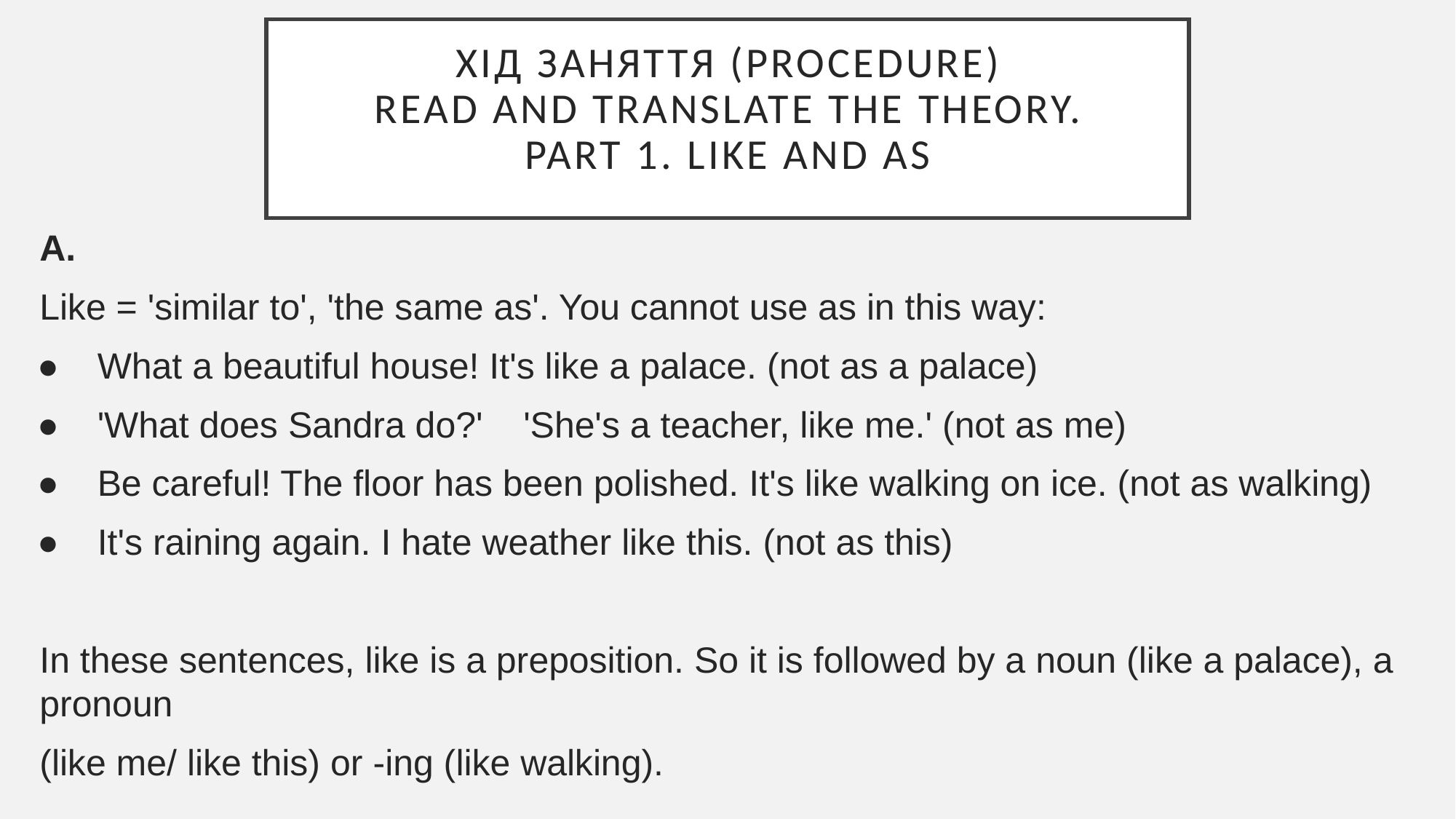

# Хід заняття (Procedure)
Read and translate the theory.
Part 1. Like and as

A.
Like = 'similar to', 'the same as'. You cannot use as in this way:
⦁    What a beautiful house! It's like a palace. (not as a palace)
⦁    'What does Sandra do?'    'She's a teacher, like me.' (not as me)
⦁    Be careful! The floor has been polished. It's like walking on ice. (not as walking)
⦁    It's raining again. I hate weather like this. (not as this)

In these sentences, like is a preposition. So it is followed by a noun (like a palace), a pronoun
(like me/ like this) or -ing (like walking).